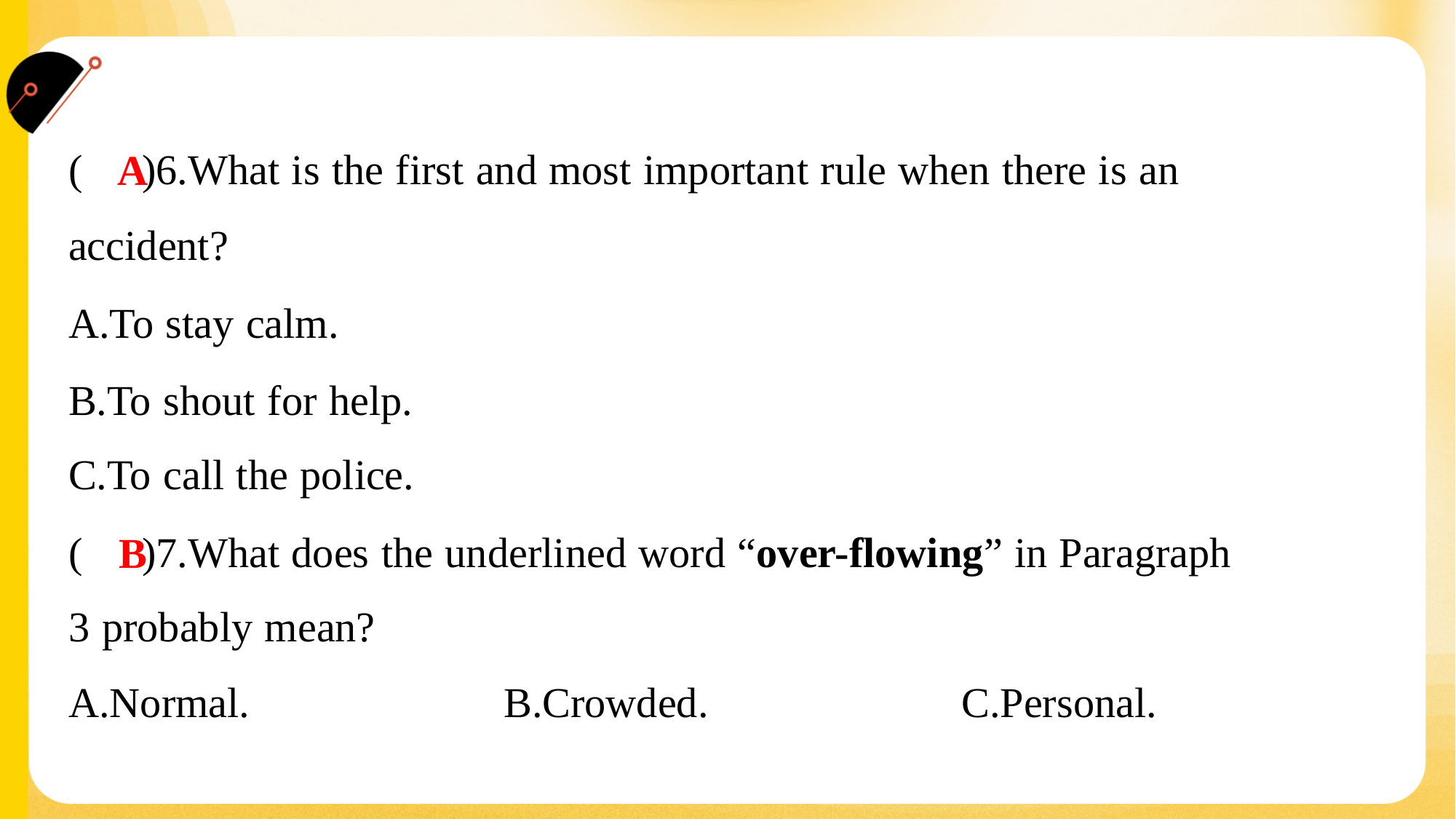

(     )6.What is the first and most important rule when there is an
accident?
A
A.To stay calm.
B.To shout for help.
C.To call the police.
(     )7.What does the underlined word “over-flowing” in Paragraph
3 probably mean?
B
A.Normal.	B.Crowded.	C.Personal.